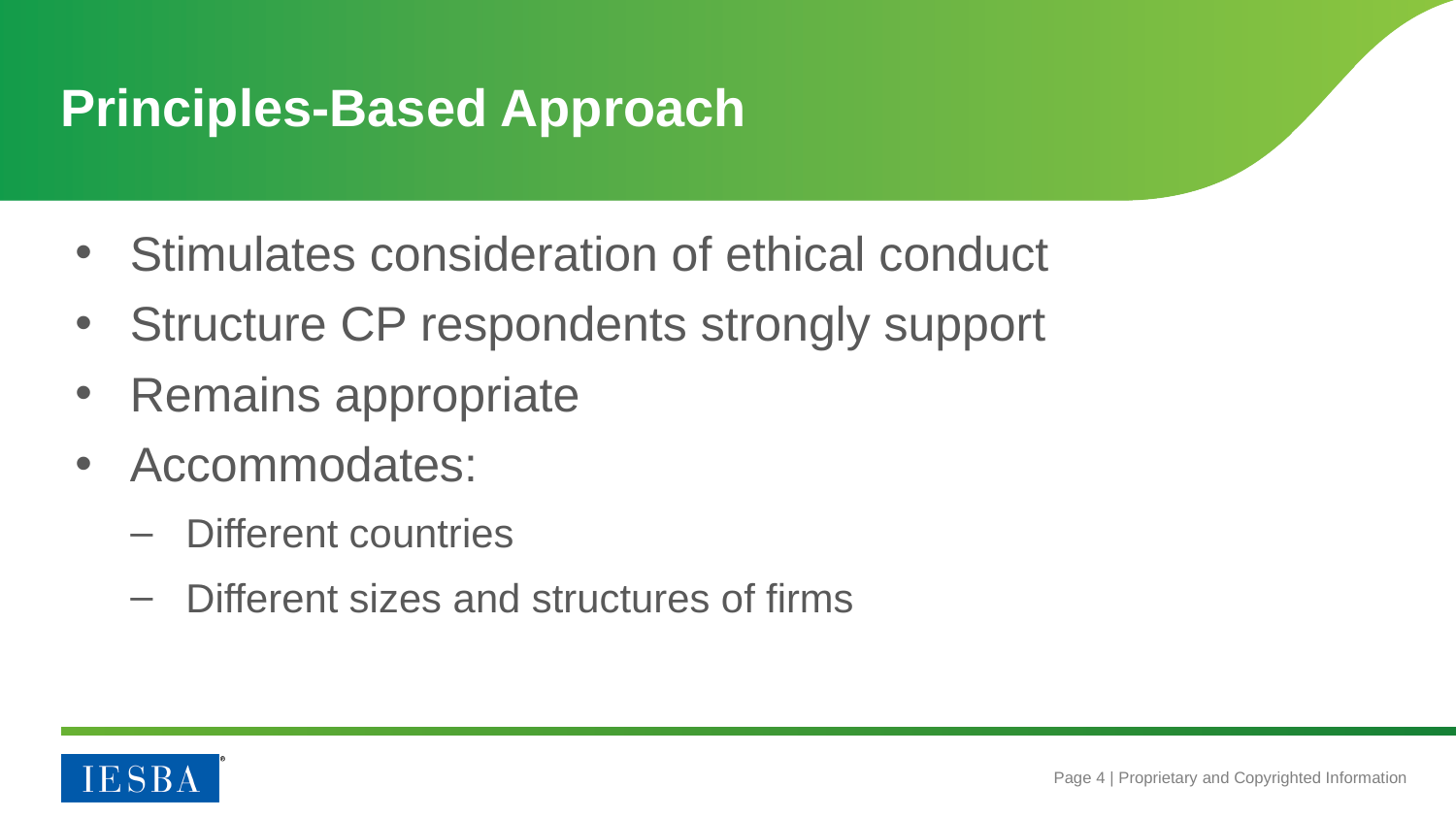

# Principles-Based Approach
Stimulates consideration of ethical conduct
Structure CP respondents strongly support
Remains appropriate
Accommodates:
Different countries
Different sizes and structures of firms